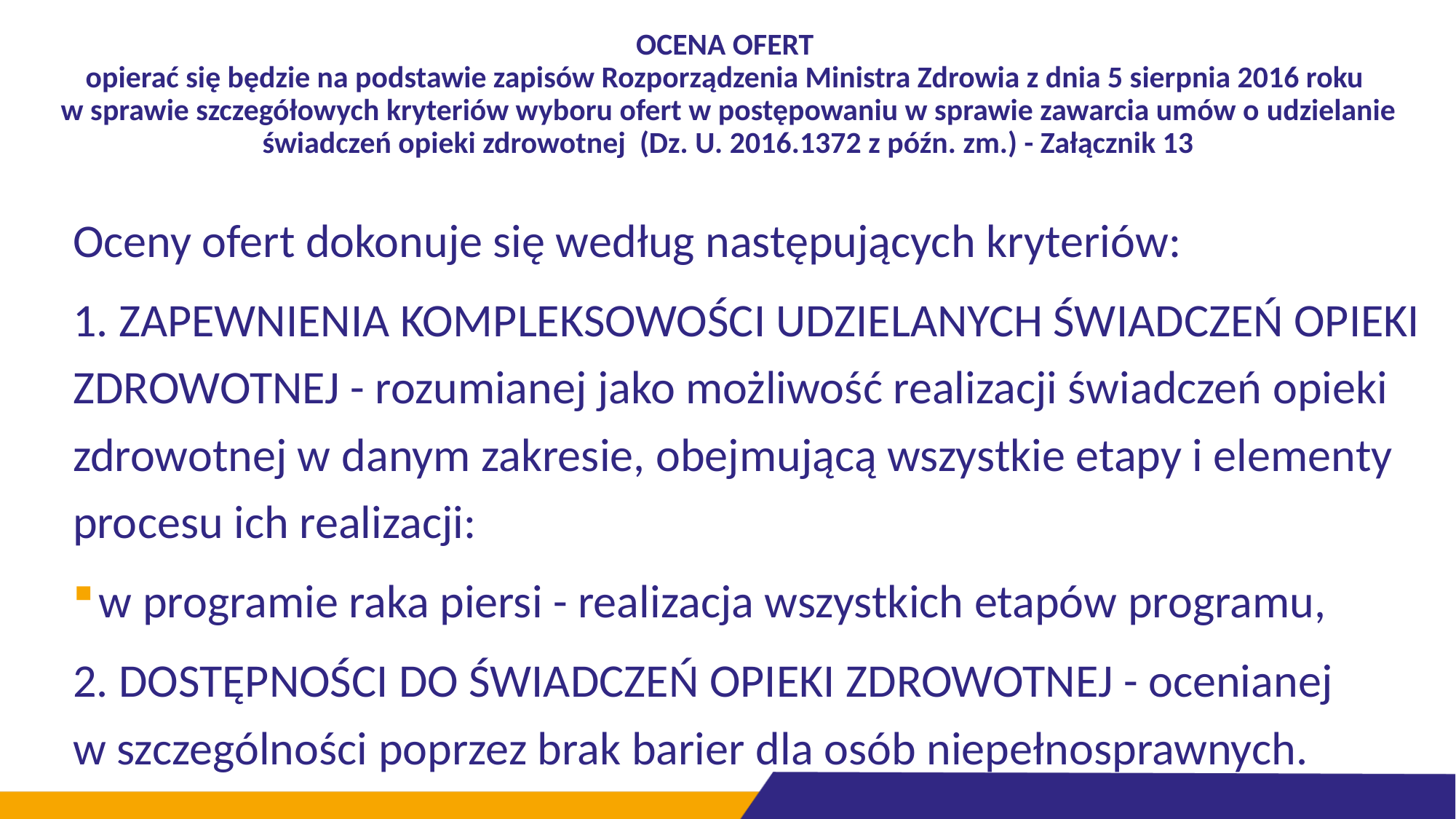

# OCENA OFERT opierać się będzie na podstawie zapisów Rozporządzenia Ministra Zdrowia z dnia 5 sierpnia 2016 roku w sprawie szczegółowych kryteriów wyboru ofert w postępowaniu w sprawie zawarcia umów o udzielanie świadczeń opieki zdrowotnej  (Dz. U. 2016.1372 z późn. zm.) - Załącznik 13
Oceny ofert dokonuje się według następujących kryteriów:
1. ZAPEWNIENIA KOMPLEKSOWOŚCI UDZIELANYCH ŚWIADCZEŃ OPIEKI ZDROWOTNEJ - rozumianej jako możliwość realizacji świadczeń opieki zdrowotnej w danym zakresie, obejmującą wszystkie etapy i elementy procesu ich realizacji:
w programie raka piersi - realizacja wszystkich etapów programu,
2. DOSTĘPNOŚCI DO ŚWIADCZEŃ OPIEKI ZDROWOTNEJ - ocenianej
w szczególności poprzez brak barier dla osób niepełnosprawnych.